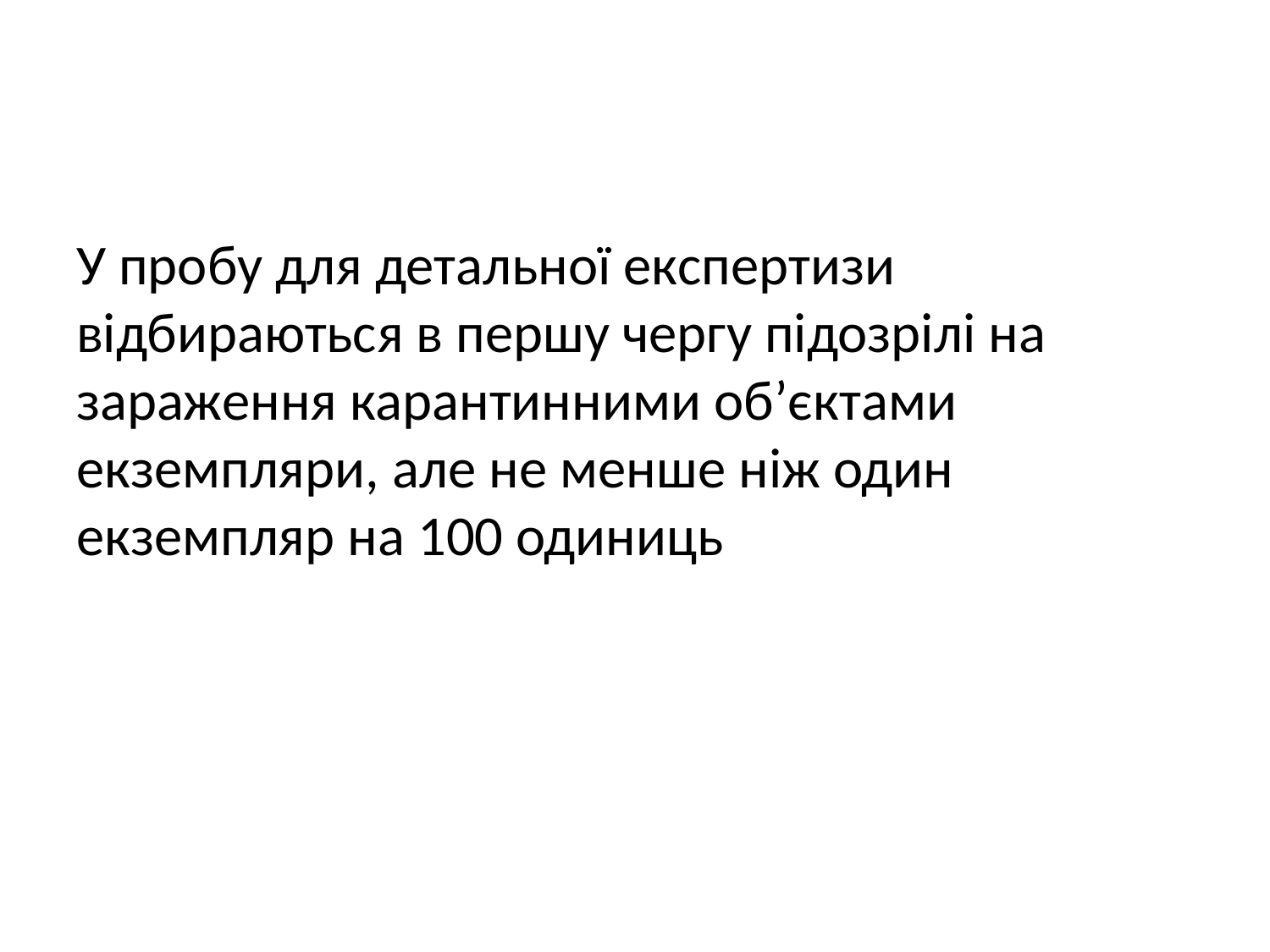

#
У пробу для детальної експертизи відбираються в першу чергу підозрілі на зараження карантинними об’єктами екземпляри, але не менше ніж один екземпляр на 100 одиниць